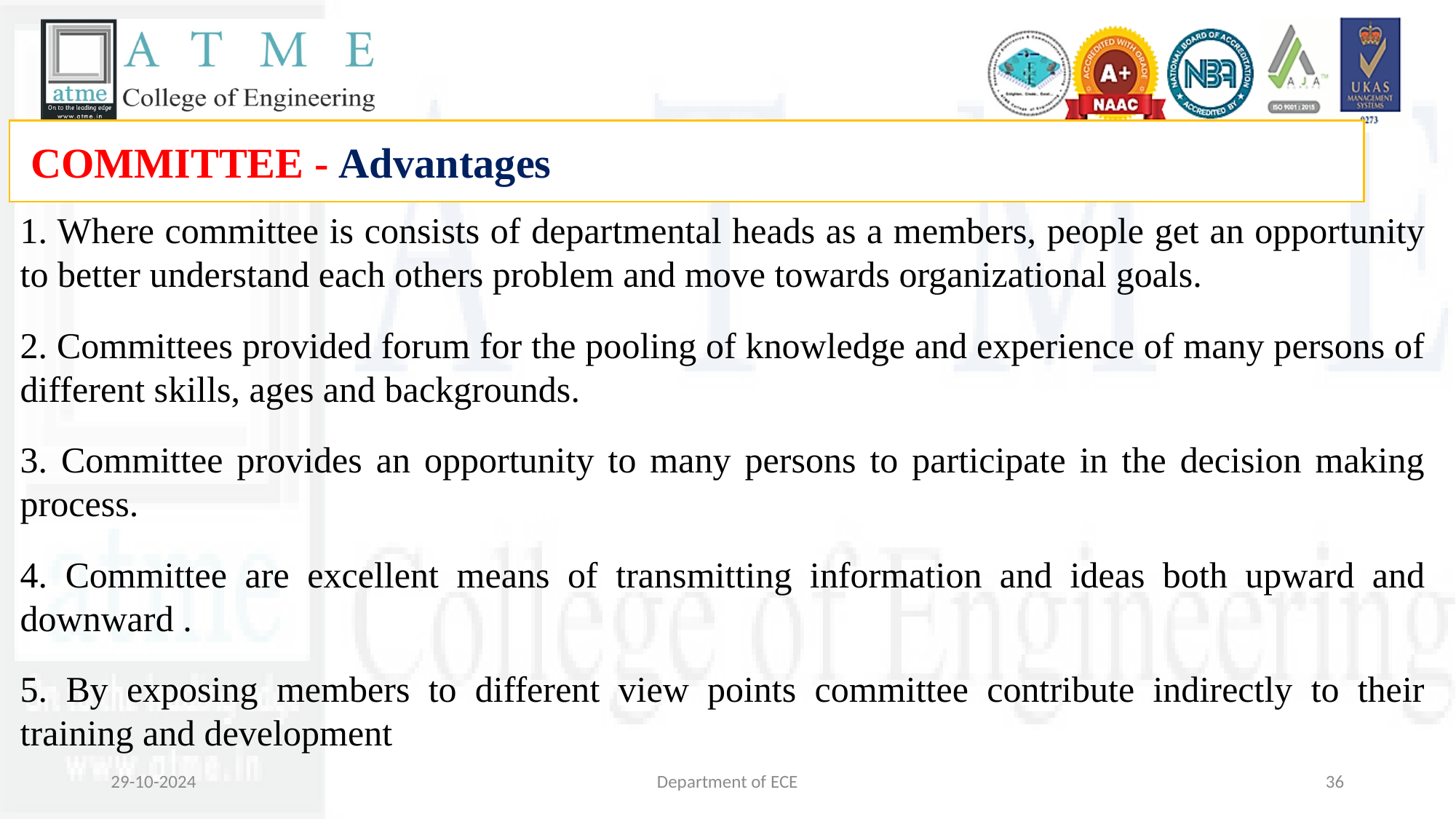

COMMITTEE - Advantages
1. Where committee is consists of departmental heads as a members, people get an opportunity to better understand each others problem and move towards organizational goals.
2. Committees provided forum for the pooling of knowledge and experience of many persons of different skills, ages and backgrounds.
3. Committee provides an opportunity to many persons to participate in the decision making process.
4. Committee are excellent means of transmitting information and ideas both upward and downward .
5. By exposing members to different view points committee contribute indirectly to their training and development
29-10-2024
Department of ECE
36